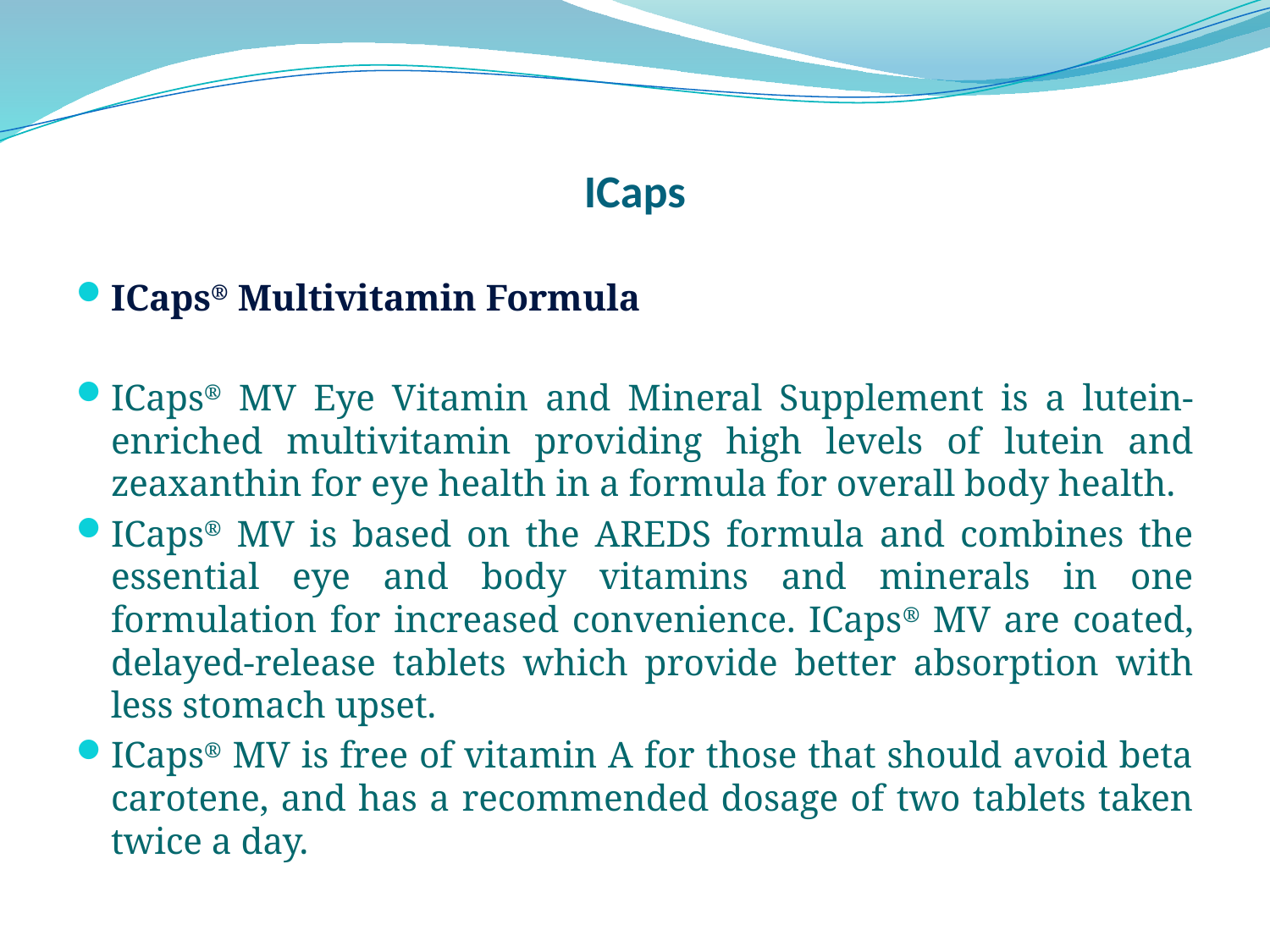

# ICaps
ICaps® Multivitamin Formula

ICaps® MV Eye Vitamin and Mineral Supplement is a lutein-enriched multivitamin providing high levels of lutein and zeaxanthin for eye health in a formula for overall body health.
ICaps® MV is based on the AREDS formula and combines the essential eye and body vitamins and minerals in one formulation for increased convenience. ICaps® MV are coated, delayed-release tablets which provide better absorption with less stomach upset.
ICaps® MV is free of vitamin A for those that should avoid beta carotene, and has a recommended dosage of two tablets taken twice a day.